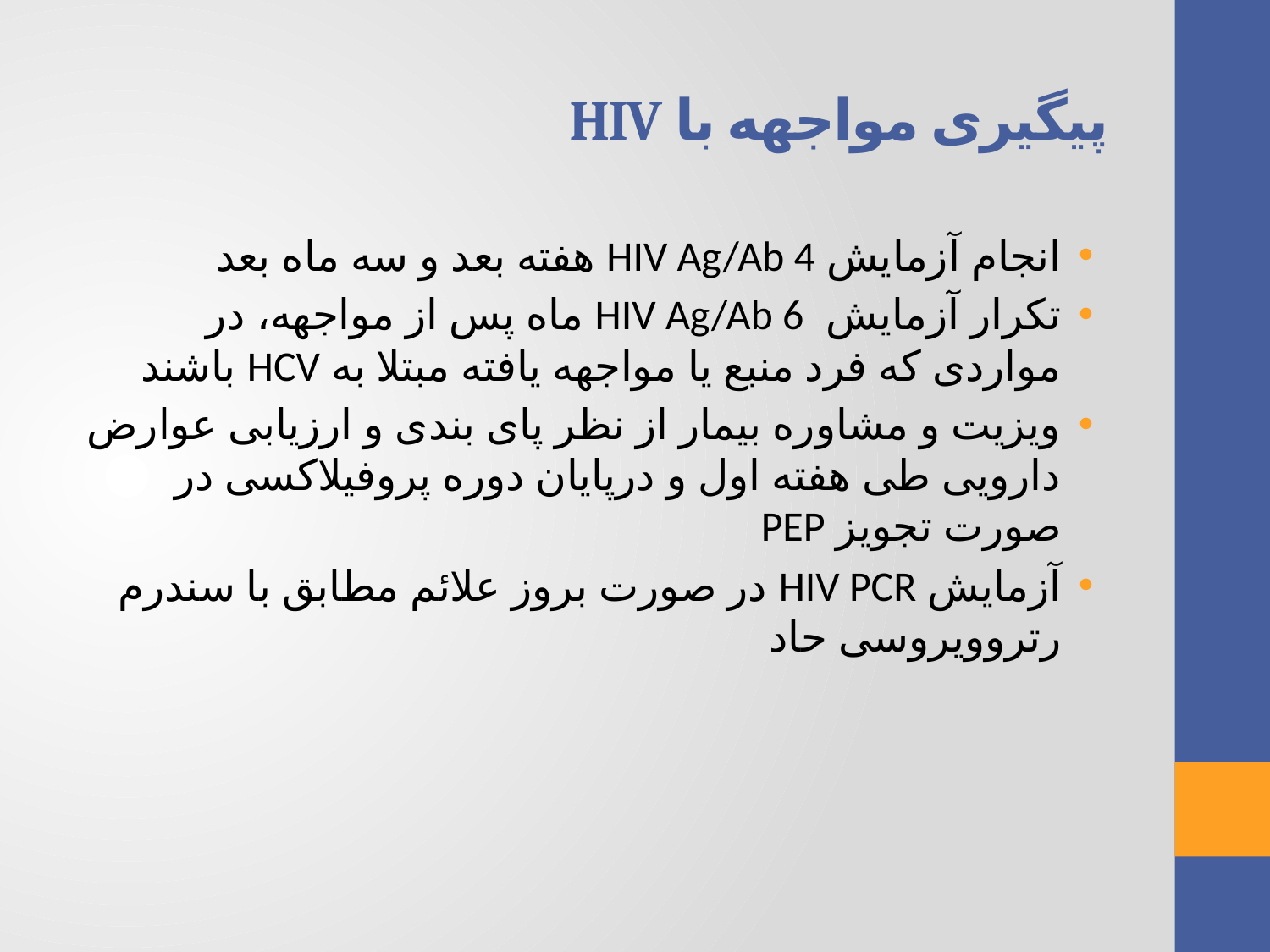

# پیگیری مواجهه با HIV
انجام آزمایش HIV Ag/Ab 4 هفته بعد و سه ماه بعد
تکرار آزمایش  HIV Ag/Ab 6 ماه پس از مواجهه، در مواردی که فرد منبع یا مواجهه یافته مبتلا به HCV باشند
ویزیت و مشاوره بیمار از نظر پای بندی و ارزیابی عوارض دارویی طی هفته اول و درپایان دوره پروفیلاکسی در صورت تجویز PEP
آزمايش HIV PCR در صورت بروز علائم مطابق با سندرم رتروويروسی حاد